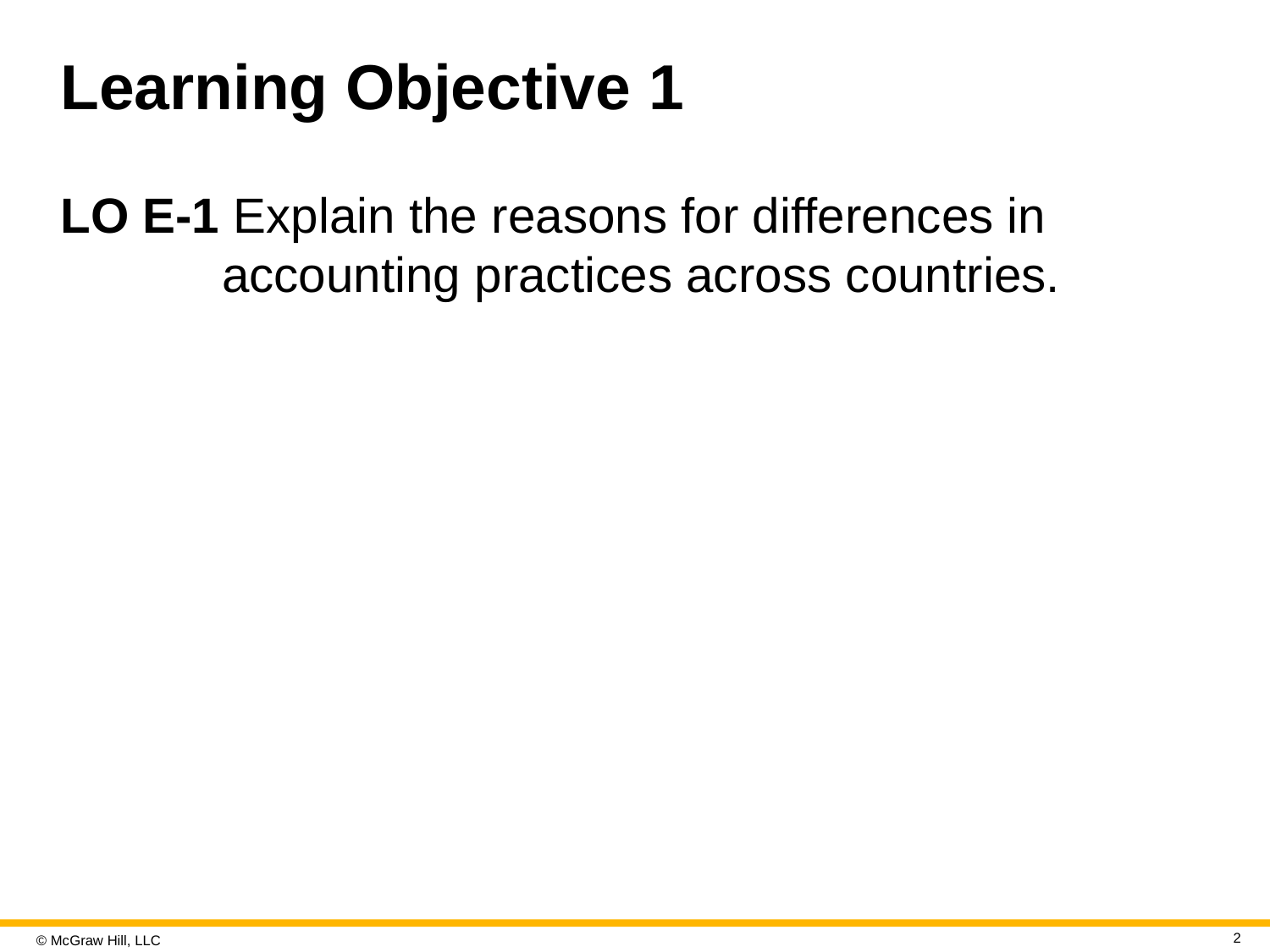

# Learning Objective 1
L O E-1 Explain the reasons for differences in accounting practices across countries.
2